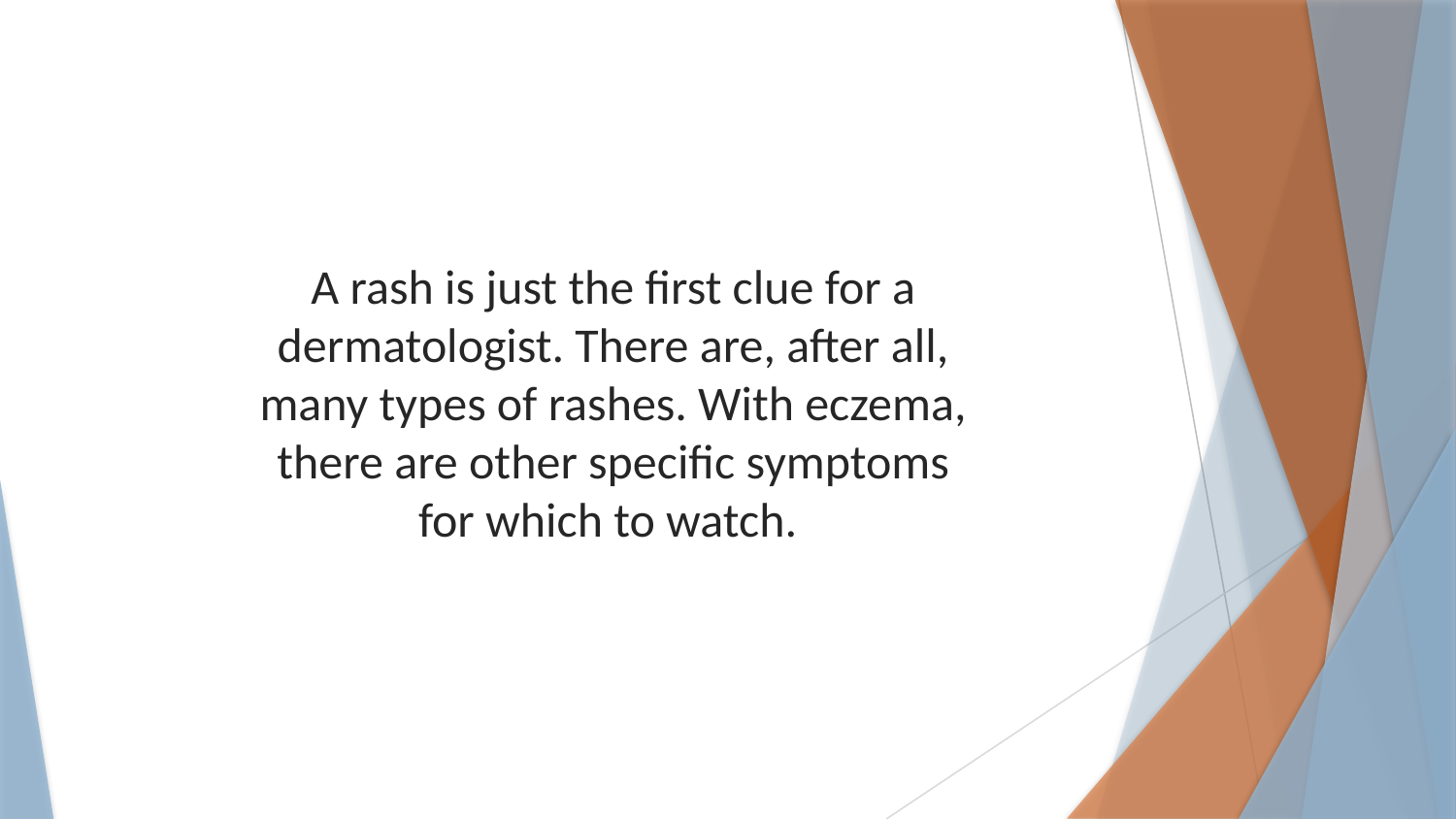

A rash is just the first clue for a dermatologist. There are, after all, many types of rashes. With eczema, there are other specific symptoms for which to watch.